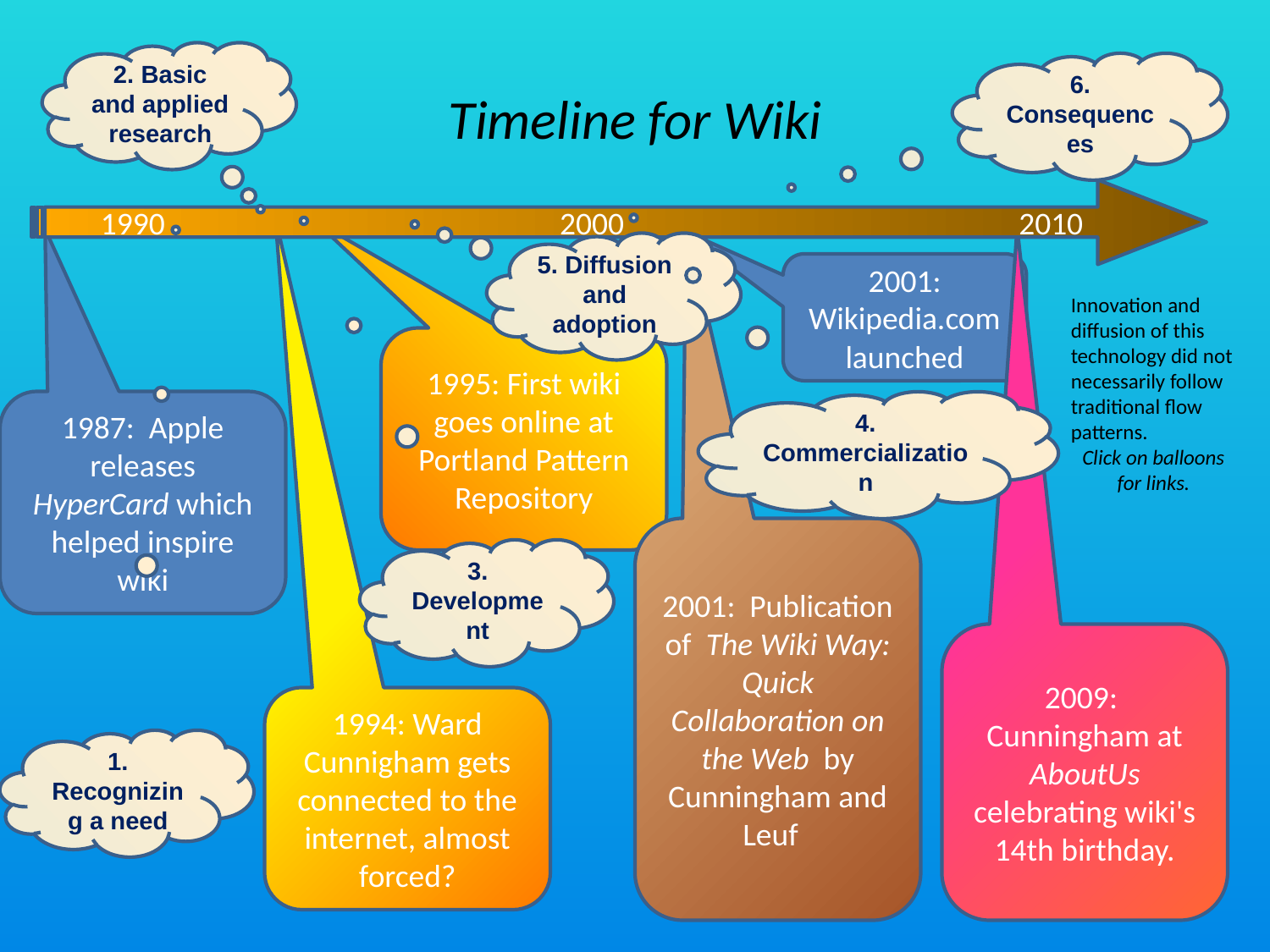

# Timeline for Wiki
2. Basic and applied research
6. Consequences
      1990                                                       2000                                                       2010
5. Diffusion and adoption
2001: Wikipedia.com launched
Innovation and diffusion of this technology did not necessarily follow traditional flow patterns.
Click on balloons for links.
1995: First wiki goes online at Portland Pattern Repository
1987:  Apple releases HyperCard which helped inspire wiki
4. Commercialization
2001:  Publication of  The Wiki Way: Quick Collaboration on the Web  by Cunningham and Leuf
3. Development
2009:  Cunningham at AboutUs celebrating wiki's 14th birthday.
1994: Ward Cunnigham gets connected to the internet, almost forced?
1. Recognizing a need